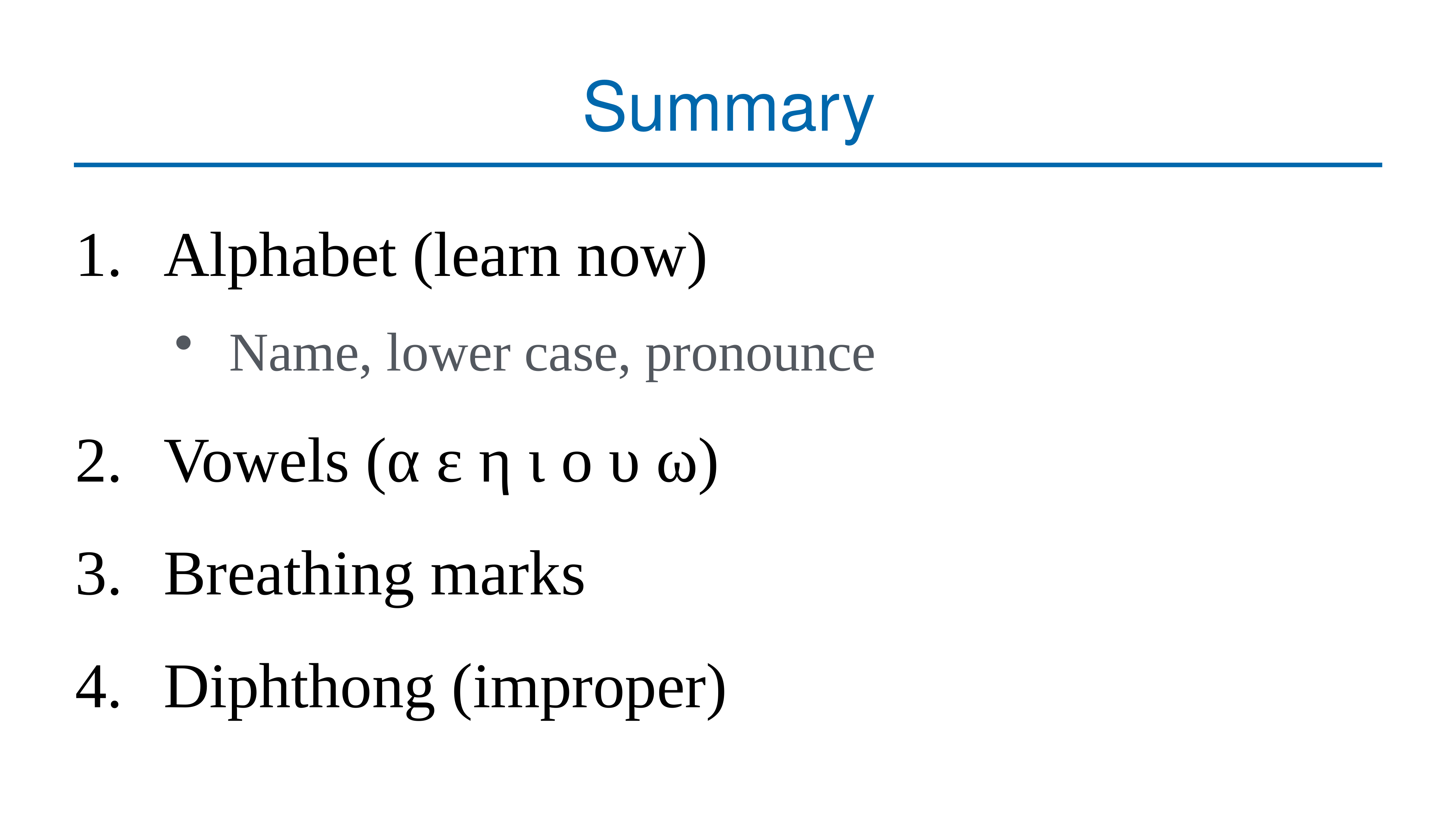

# Summary
Alphabet (learn now)
Name, lower case, pronounce
Vowels (α ε η ι ο υ ω)
Breathing marks
Diphthong (improper)